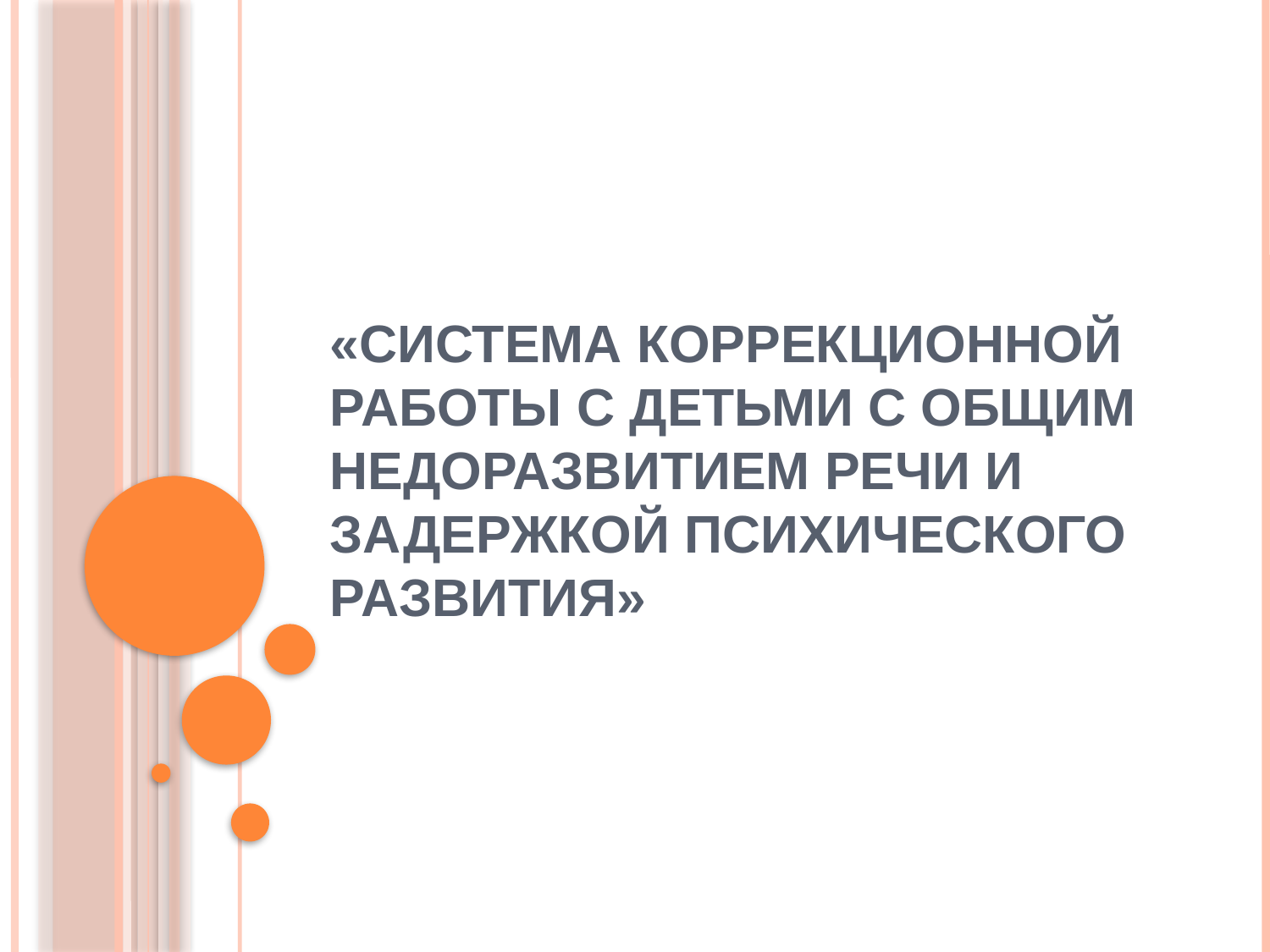

# «Система коррекционной работы с детьми с Общим недоразвитием речи и задержкой психического развития»